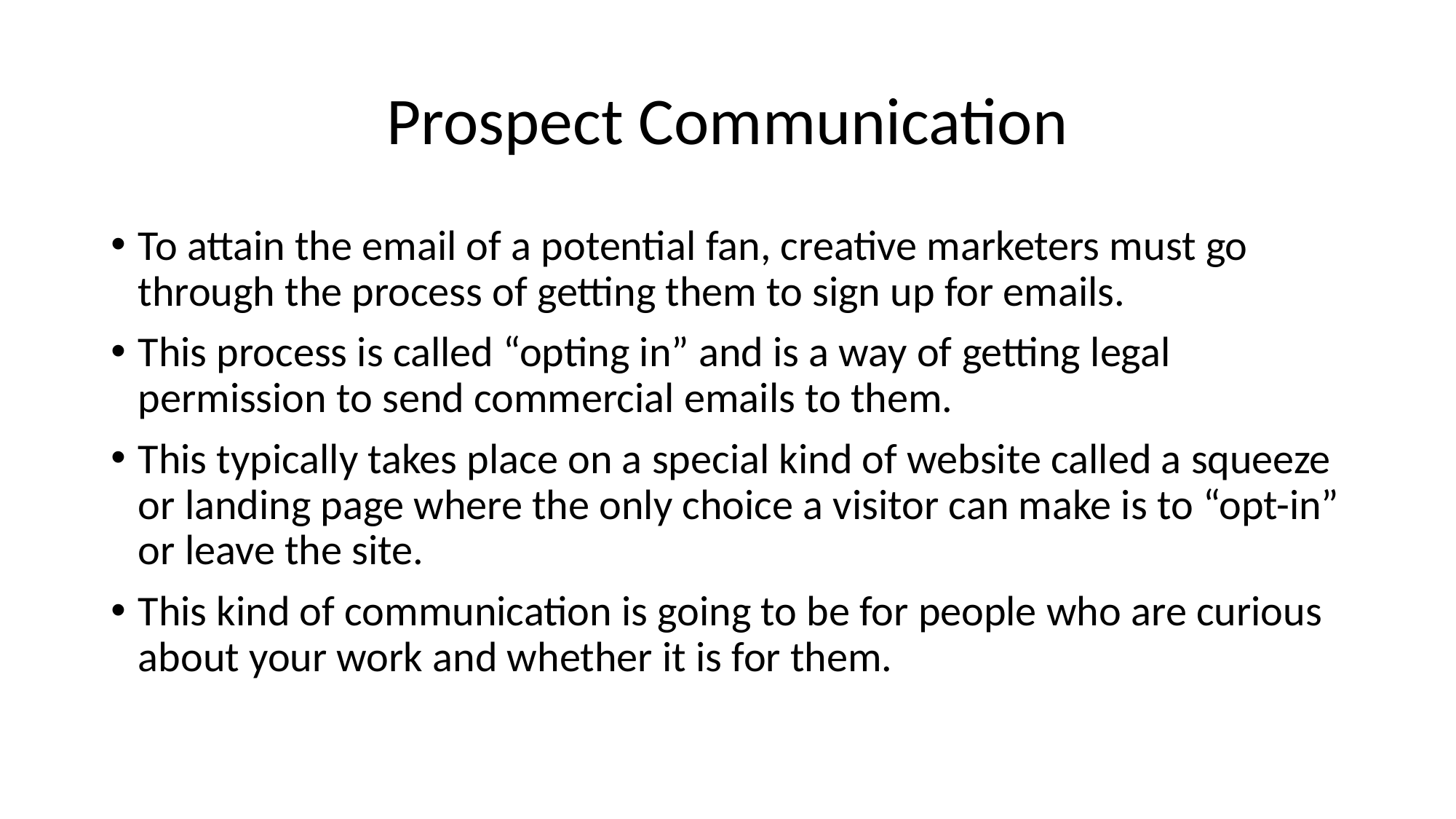

# Prospect Communication
To attain the email of a potential fan, creative marketers must go through the process of getting them to sign up for emails.
This process is called “opting in” and is a way of getting legal permission to send commercial emails to them.
This typically takes place on a special kind of website called a squeeze or landing page where the only choice a visitor can make is to “opt-in” or leave the site.
This kind of communication is going to be for people who are curious about your work and whether it is for them.